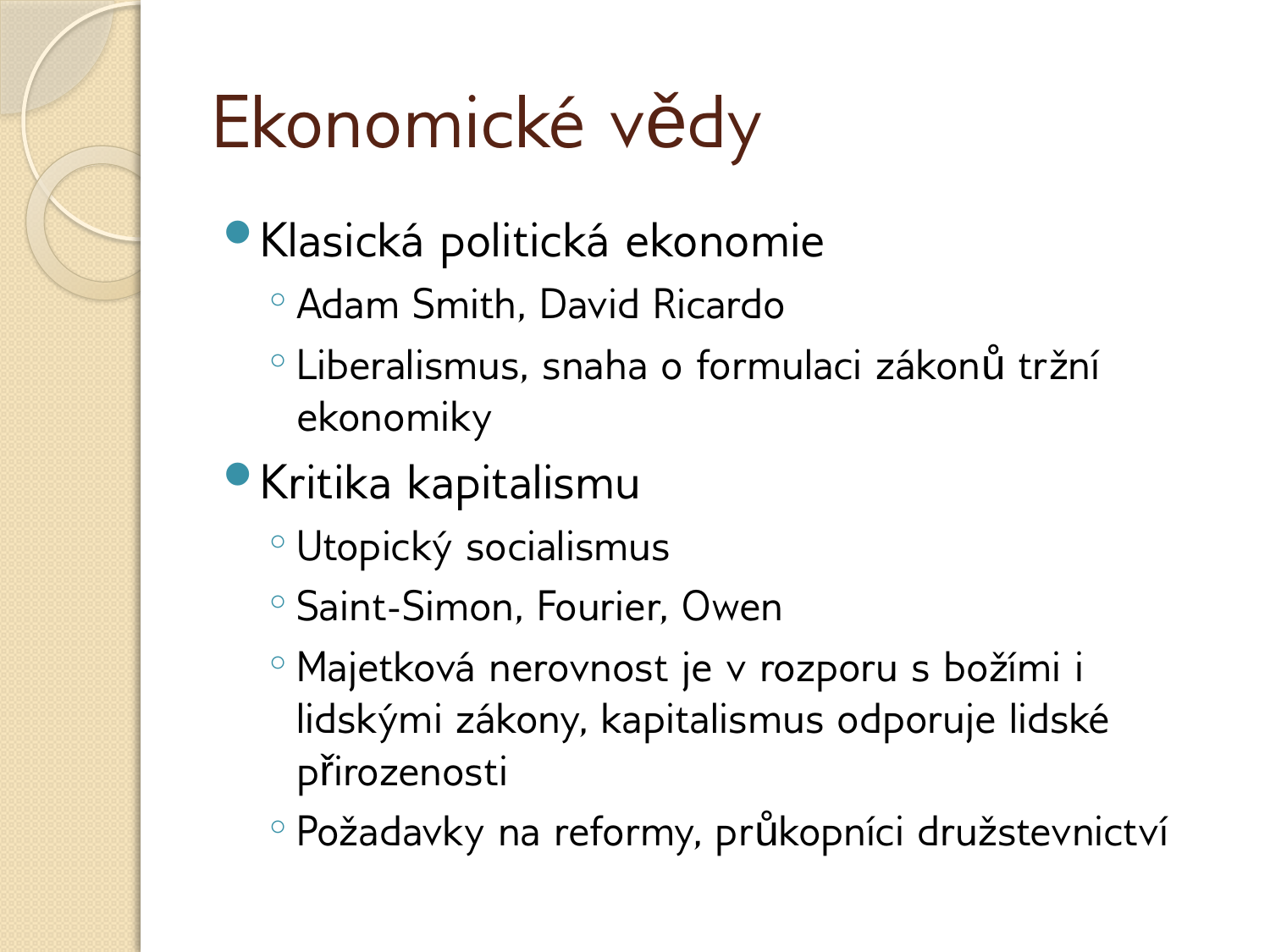

Ekonomické vědy
Klasická politická ekonomie
Adam Smith, David Ricardo
Liberalismus, snaha o formulaci zákonů tržní ekonomiky
Kritika kapitalismu
Utopický socialismus
Saint-Simon, Fourier, Owen
Majetková nerovnost je v rozporu s božími i lidskými zákony, kapitalismus odporuje lidské přirozenosti
Požadavky na reformy, průkopníci družstevnictví